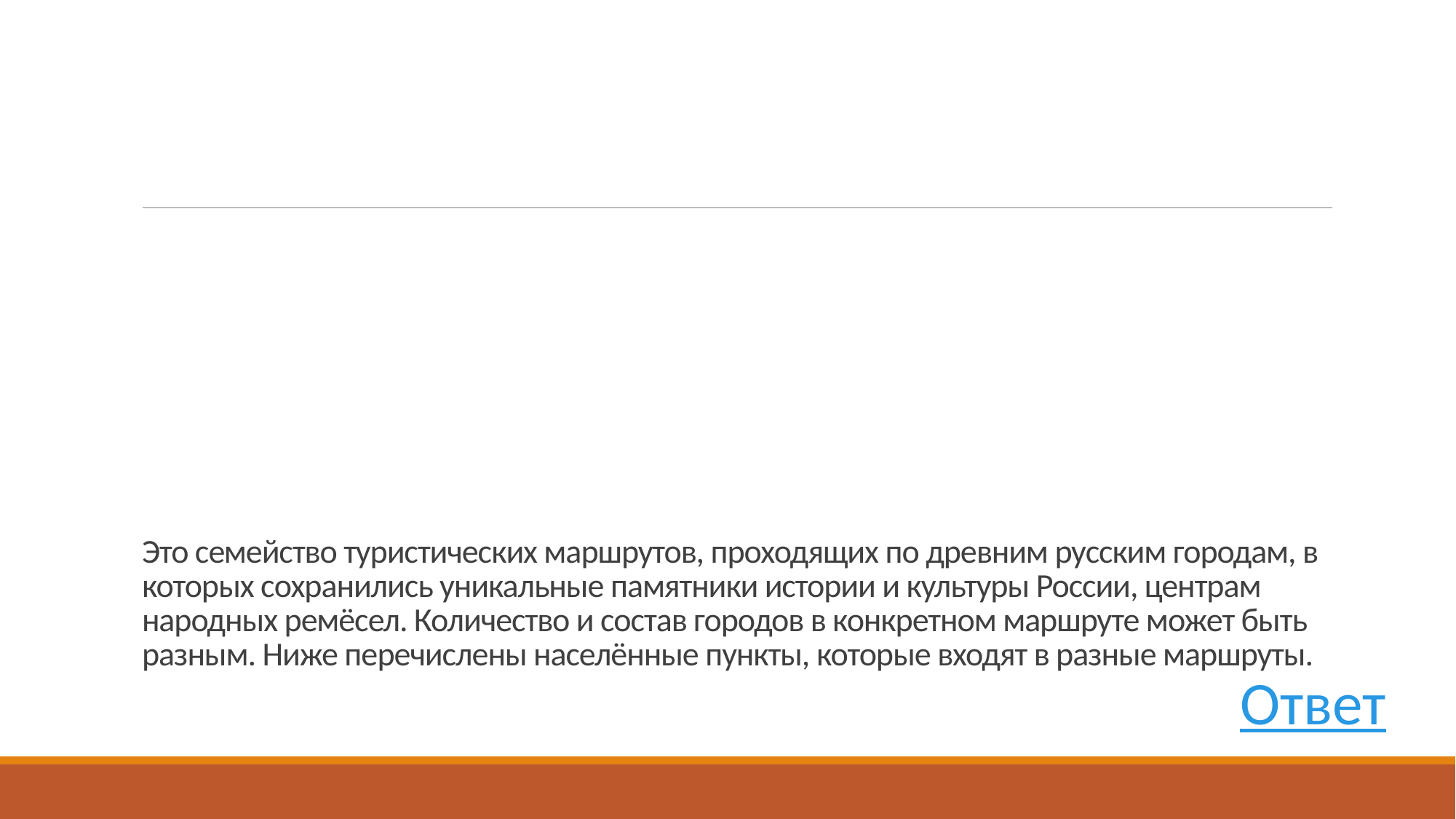

# Это семейство туристических маршрутов, проходящих по древним русским городам, в которых сохранились уникальные памятники истории и культуры России, центрам народных ремёсел. Количество и состав городов в конкретном маршруте может быть разным. Ниже перечислены населённые пункты, которые входят в разные маршруты.
Ответ